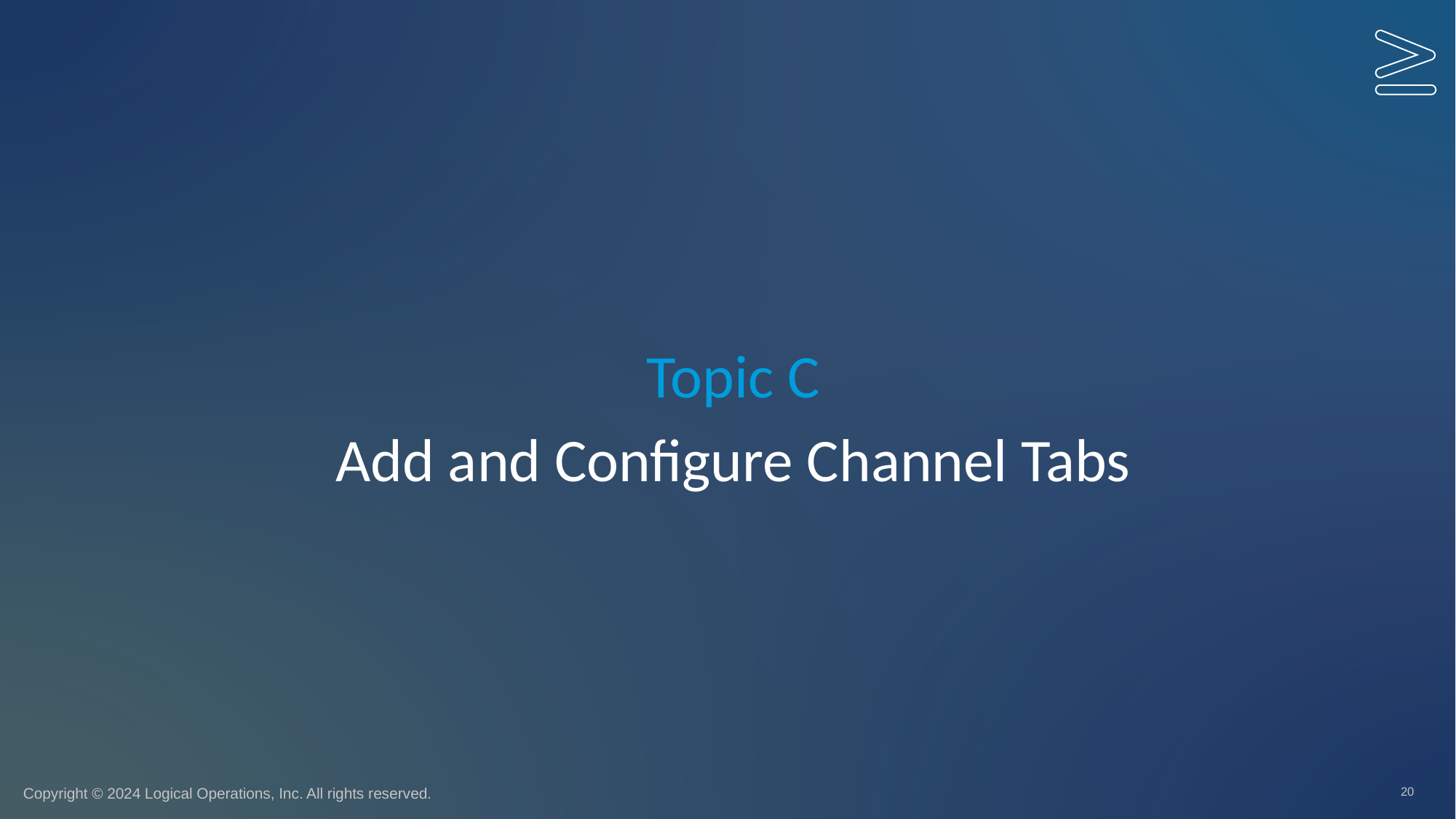

Topic C
# Add and Configure Channel Tabs
20